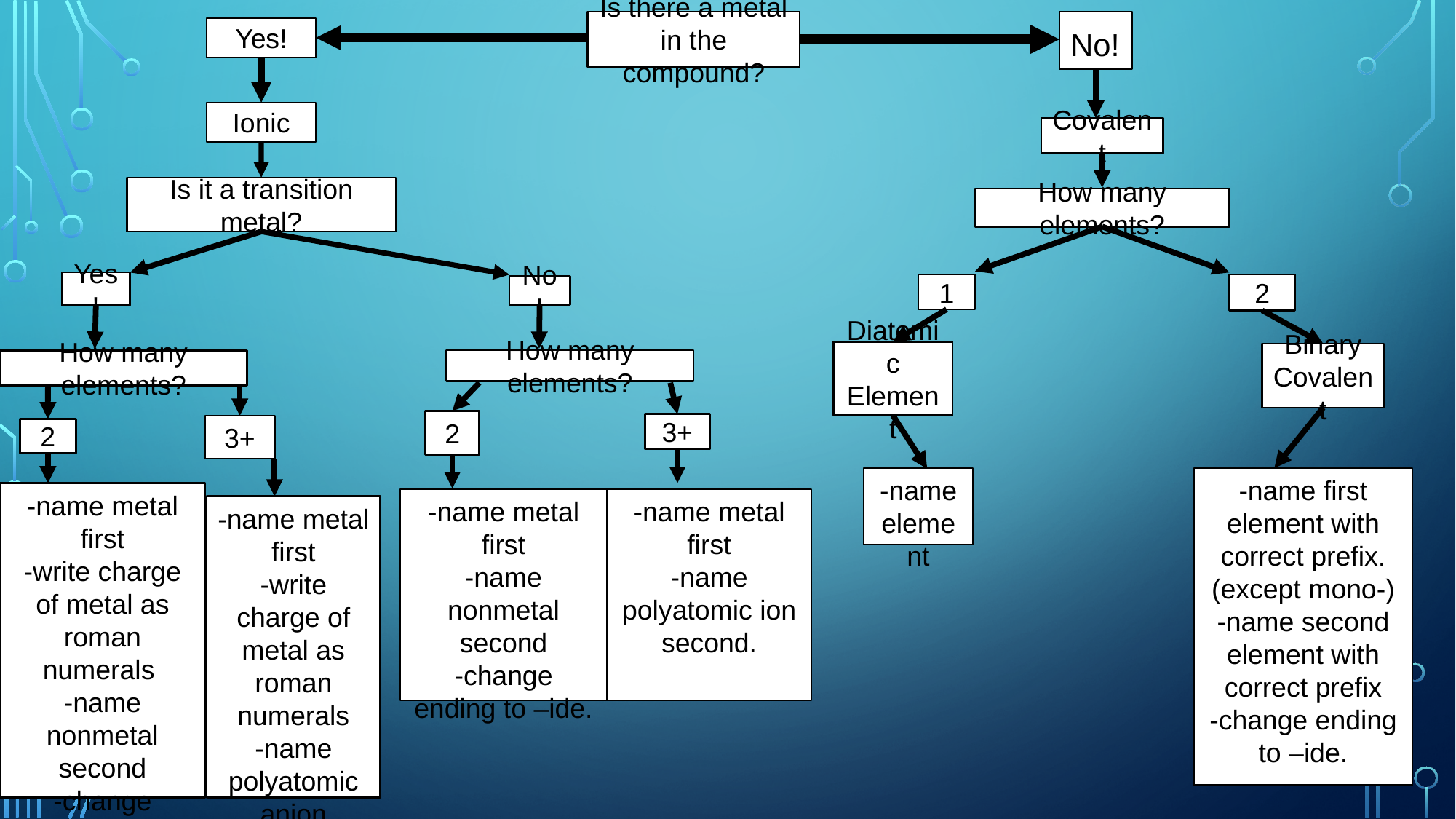

Is there a metal in the compound?
No!
Yes!
Ionic
Covalent
Is it a transition metal?
How many elements?
Yes!
1
2
No!
Diatomic Element
Binary Covalent
How many elements?
How many elements?
2
3+
3+
2
-name element
-name first element with correct prefix. (except mono-)
-name second element with correct prefix
-change ending to –ide.
-name metal first
-write charge of metal as roman numerals
-name nonmetal second
-change ending to –ide.
-name metal first
-name polyatomic ion second.
-name metal first
-name nonmetal second
-change ending to –ide.
-name metal first
-write charge of metal as roman numerals
-name polyatomic anion second.